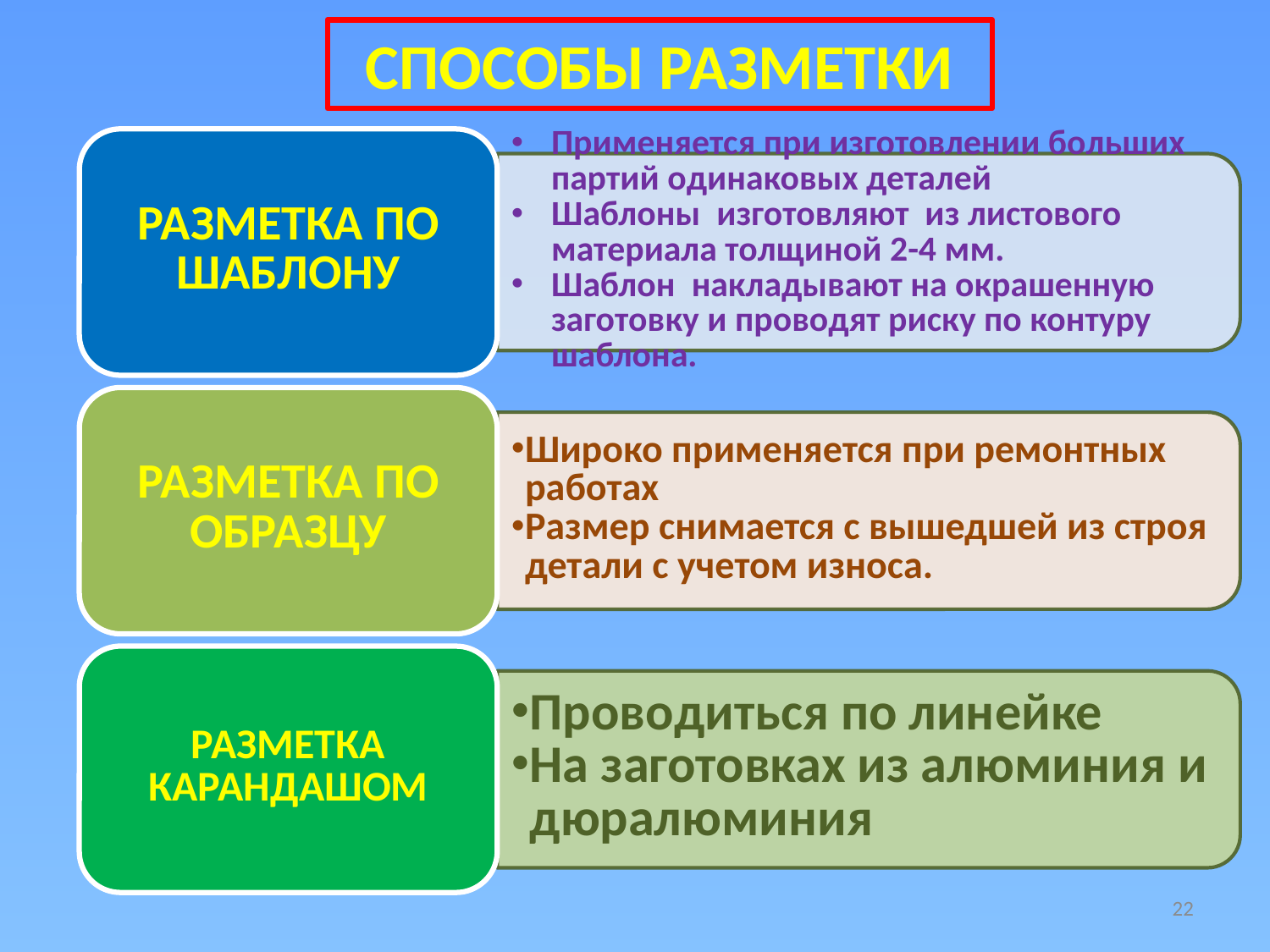

СПОСОБЫ РАЗМЕТКИ
РАЗМЕТКА ПО ШАБЛОНУ
Применяется при изготовлении больших партий одинаковых деталей
Шаблоны  изготовляют  из листового материала толщиной 2-4 мм.
РАЗМЕТКА ПО ОБРАЗЦУ
Широко применяется при ремонтных работах
Размер снимается с вышедшей из строя детали с учетом износа.
РАЗМЕТКА КАРАНДАШОМ
Проводиться по линейке
На заготовках из алюминия и дюралюминия
Шаблон  накладывают на окрашенную заготовку и проводят риску по контуру  шаблона.
22